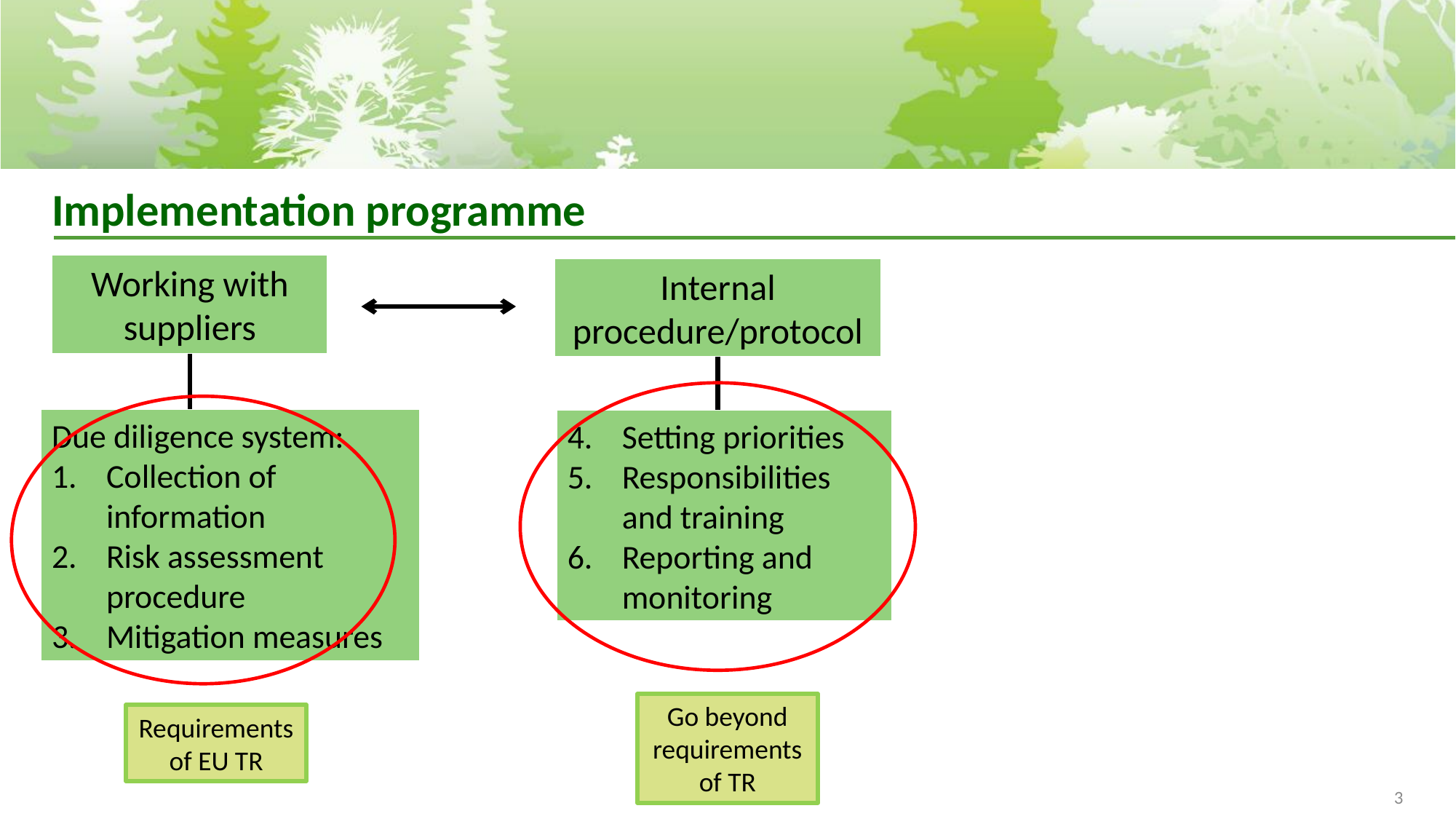

# Implementation programme
Working with suppliers
Internal procedure/protocol

Due diligence system:
Collection of information
Risk assessment procedure
Mitigation measures
Setting priorities
Responsibilities and training
Reporting and monitoring
Go beyond requirements of TR
Requirements of EU TR
3